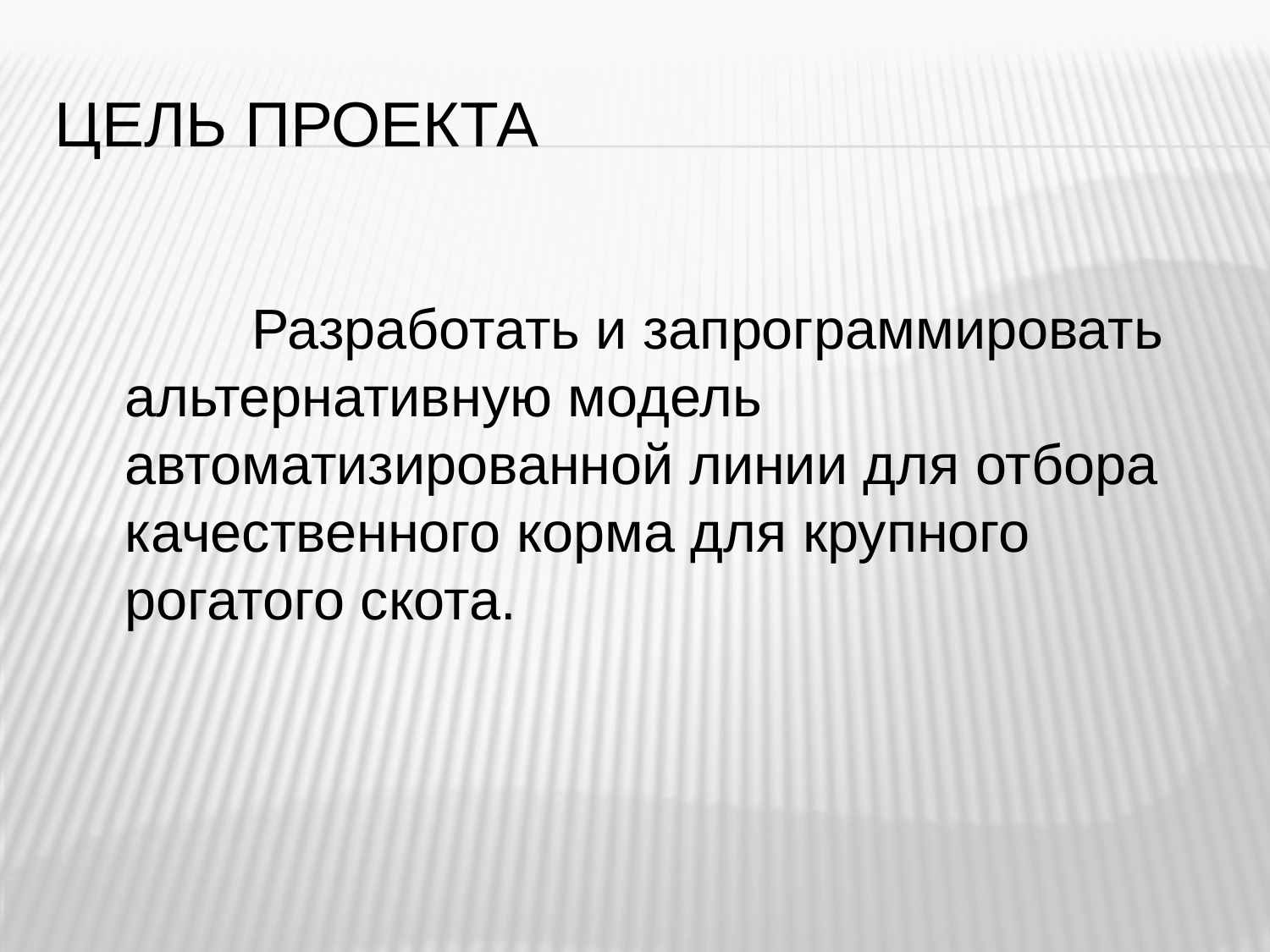

# Цель проекта
		Разработать и запрограммировать альтернативную модель автоматизированной линии для отбора качественного корма для крупного рогатого скота.